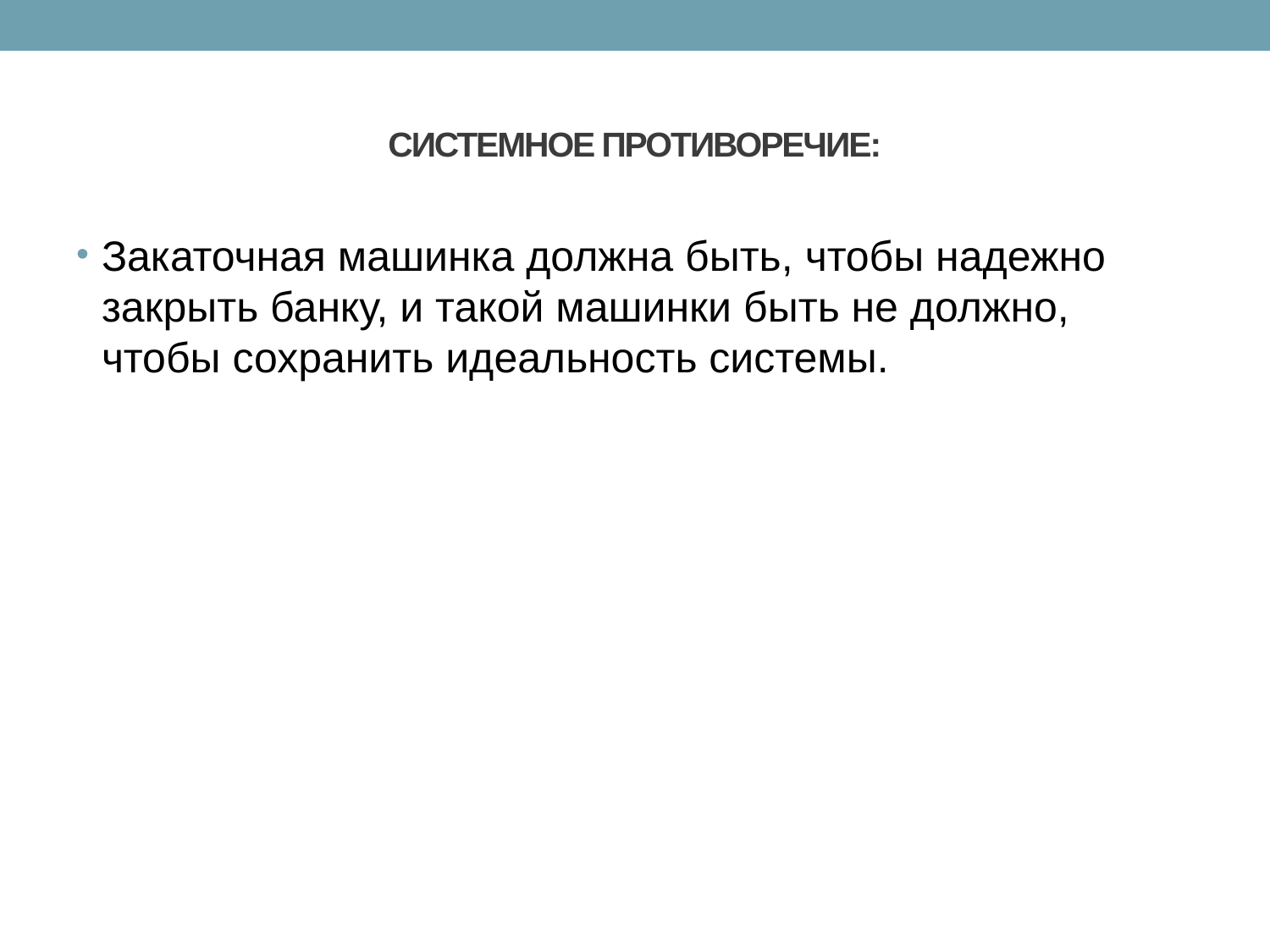

# СИСТЕМНОЕ ПРОТИВОРЕЧИЕ:
Закаточная машинка должна быть, чтобы надежно закрыть банку, и такой машинки быть не должно, чтобы сохранить идеальность системы.